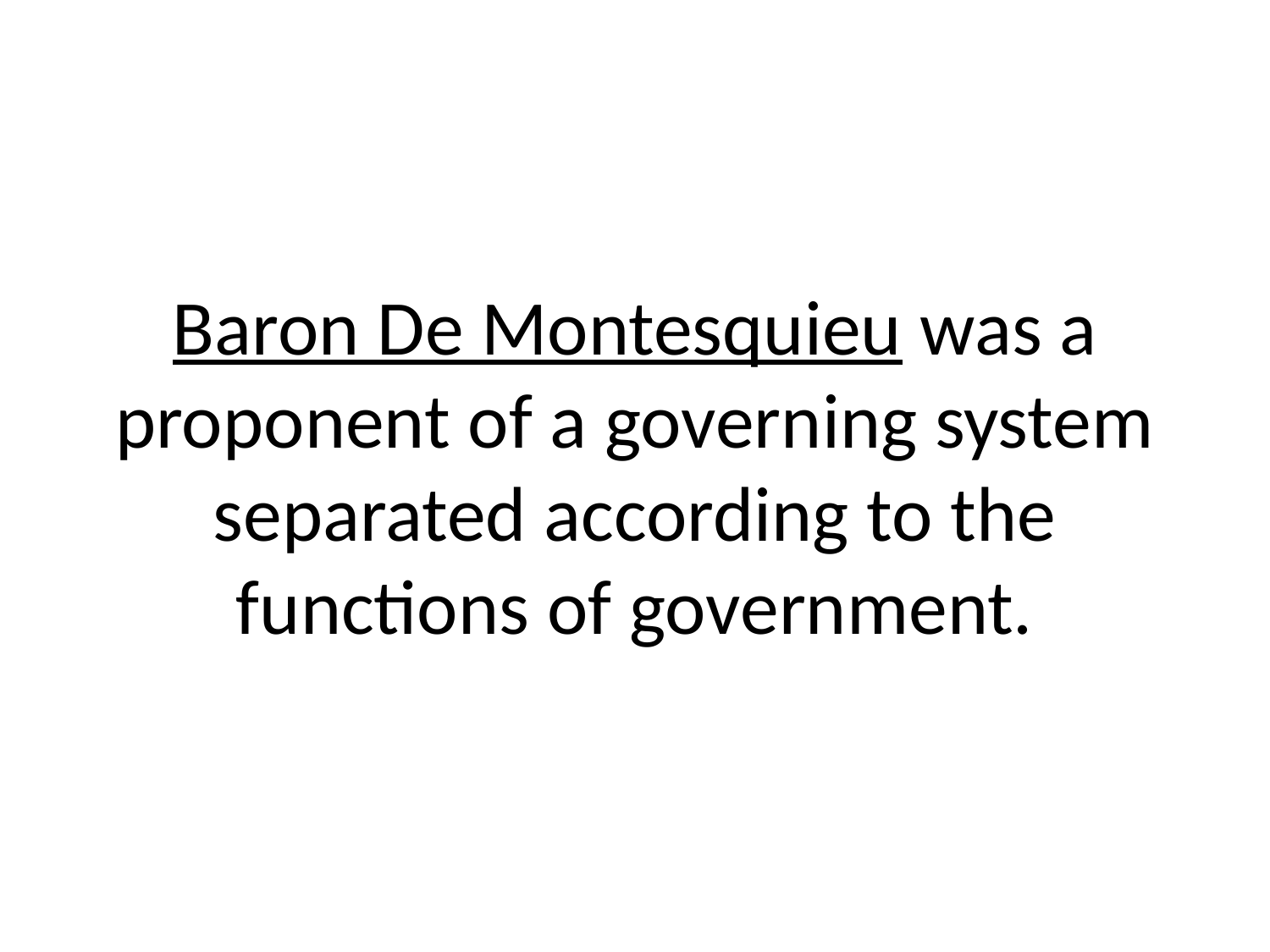

# Baron De Montesquieu was a proponent of a governing system separated according to the functions of government.